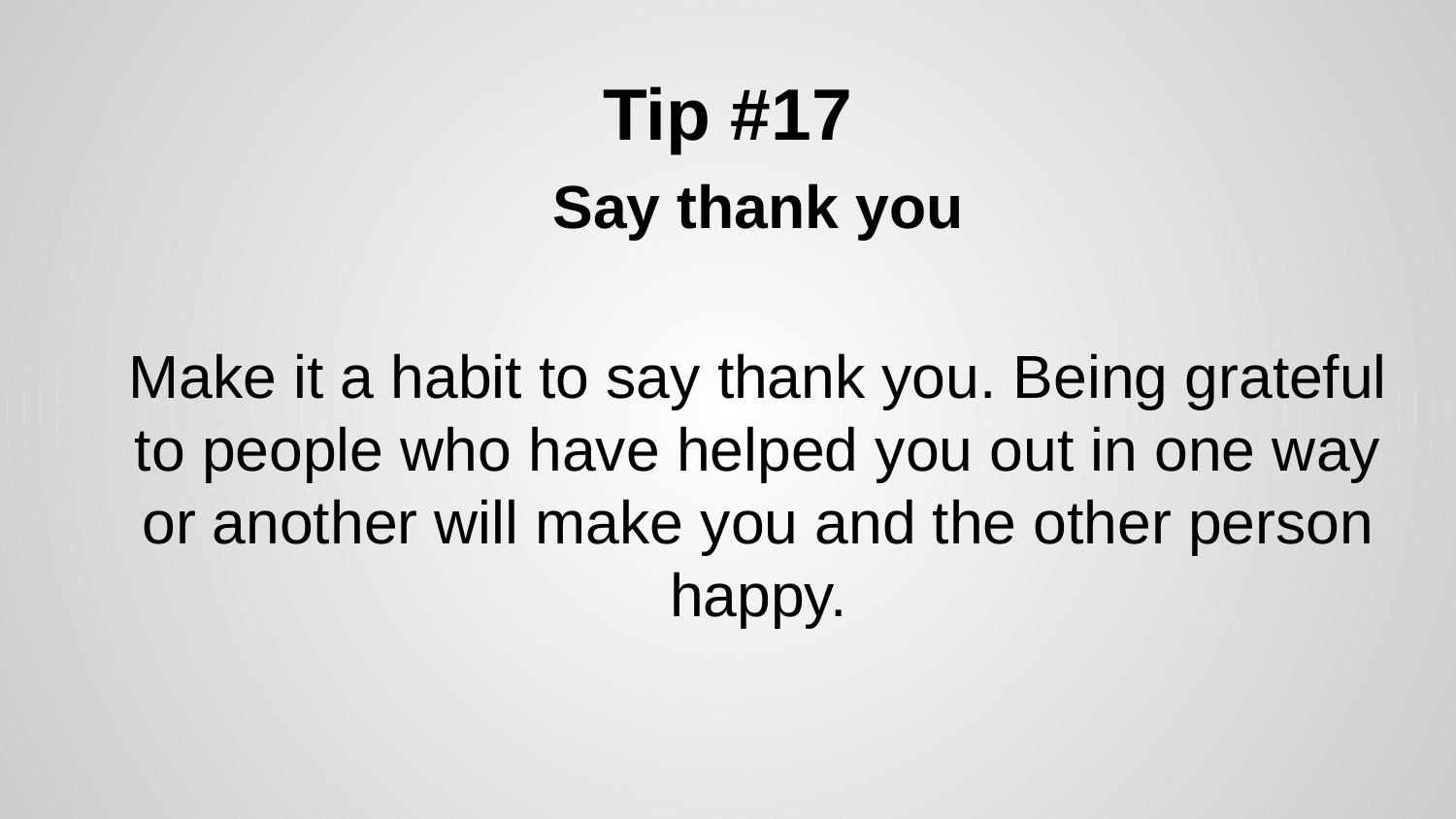

# Tip #17

Say thank you

Make it a habit to say thank you. Being grateful to people who have helped you out in one way or another will make you and the other person happy.